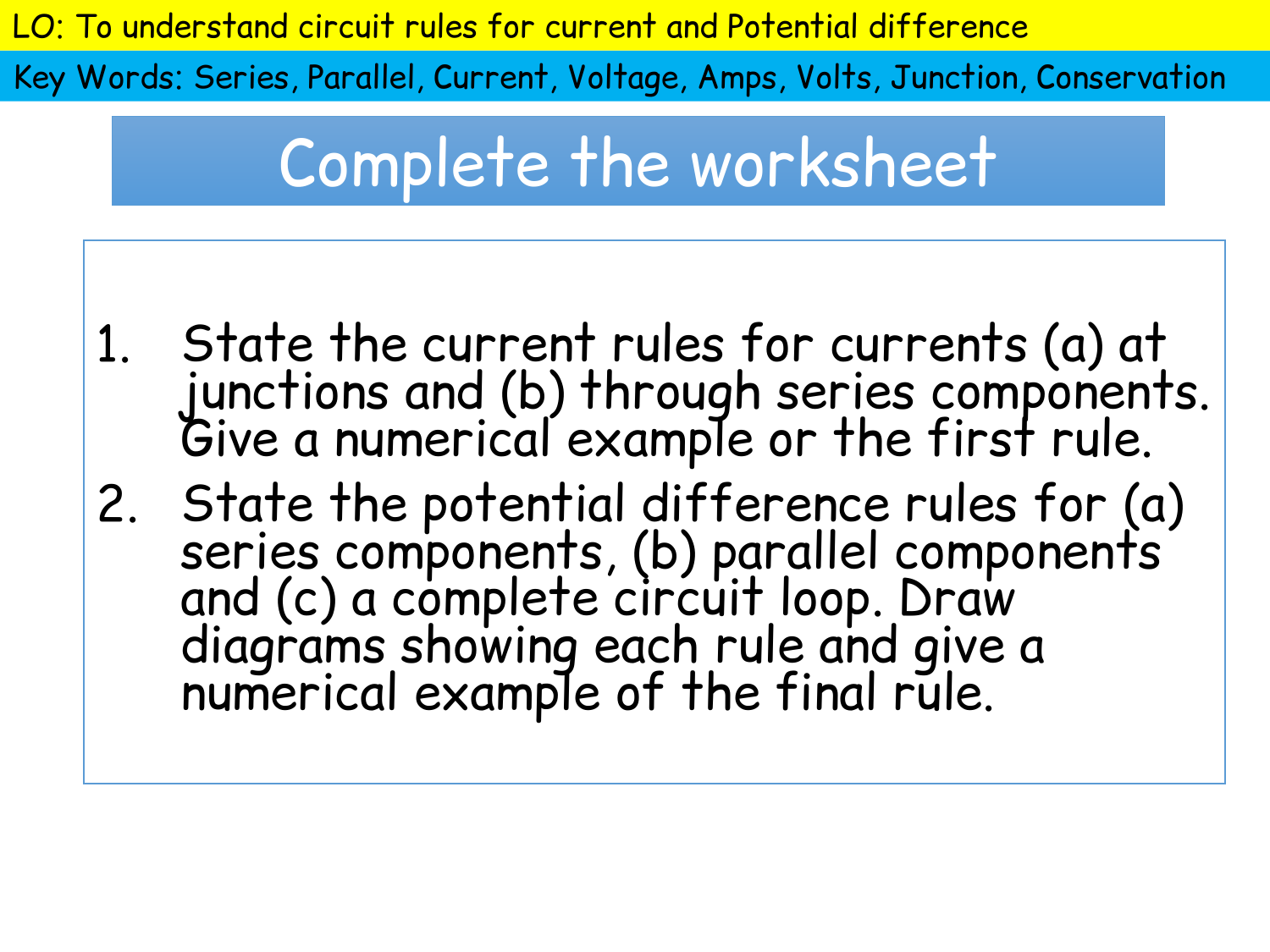

Complete the worksheet

State the current rules for currents (a) at junctions and (b) through series components. Give a numerical example or the first rule.
State the potential difference rules for (a) series components, (b) parallel components and (c) a complete circuit loop. Draw diagrams showing each rule and give a numerical example of the final rule.